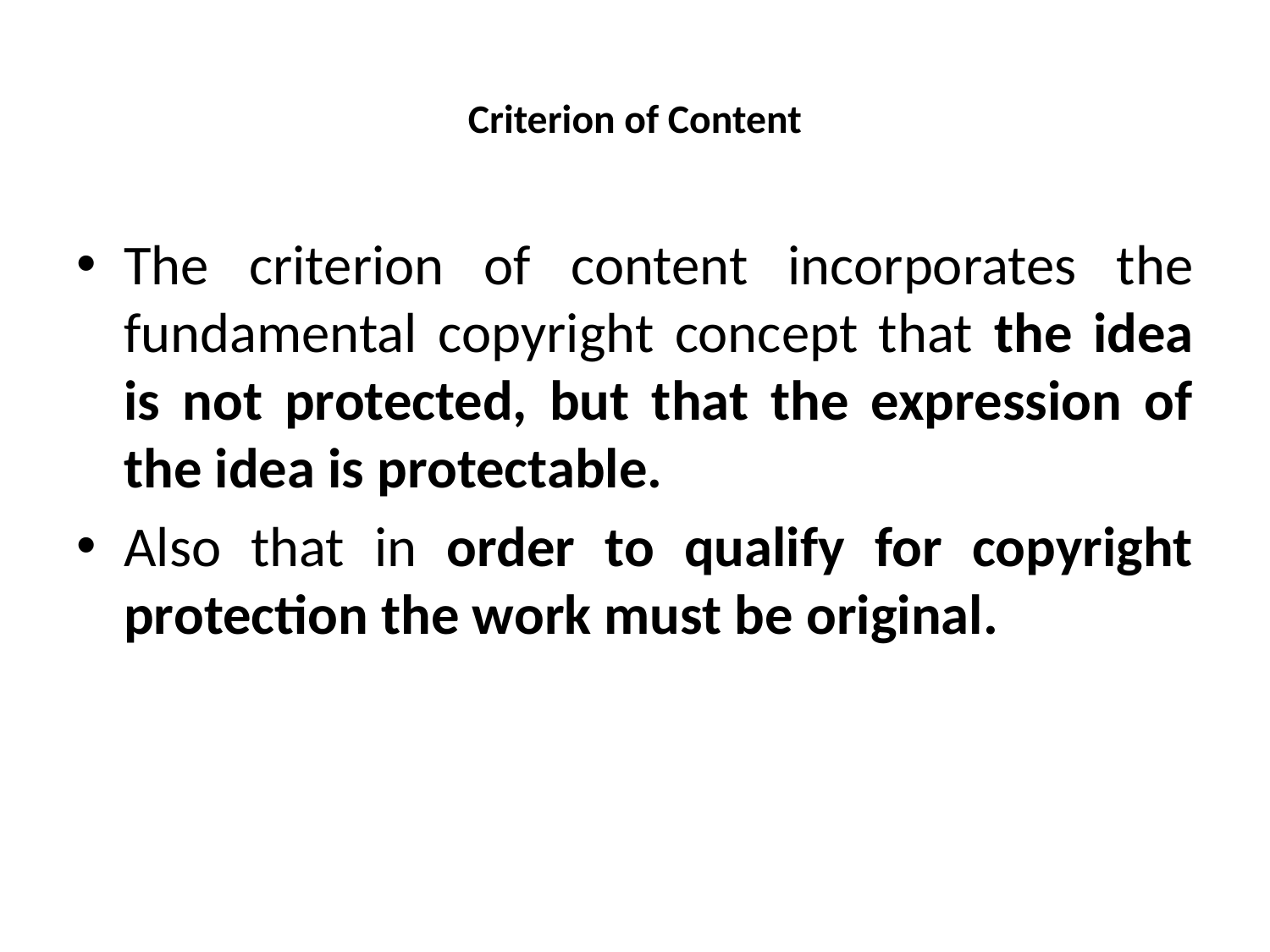

# Criterion of Content
The criterion of content incorporates the fundamental copyright concept that the idea is not protected, but that the expression of the idea is protectable.
Also that in order to qualify for copyright protection the work must be original.